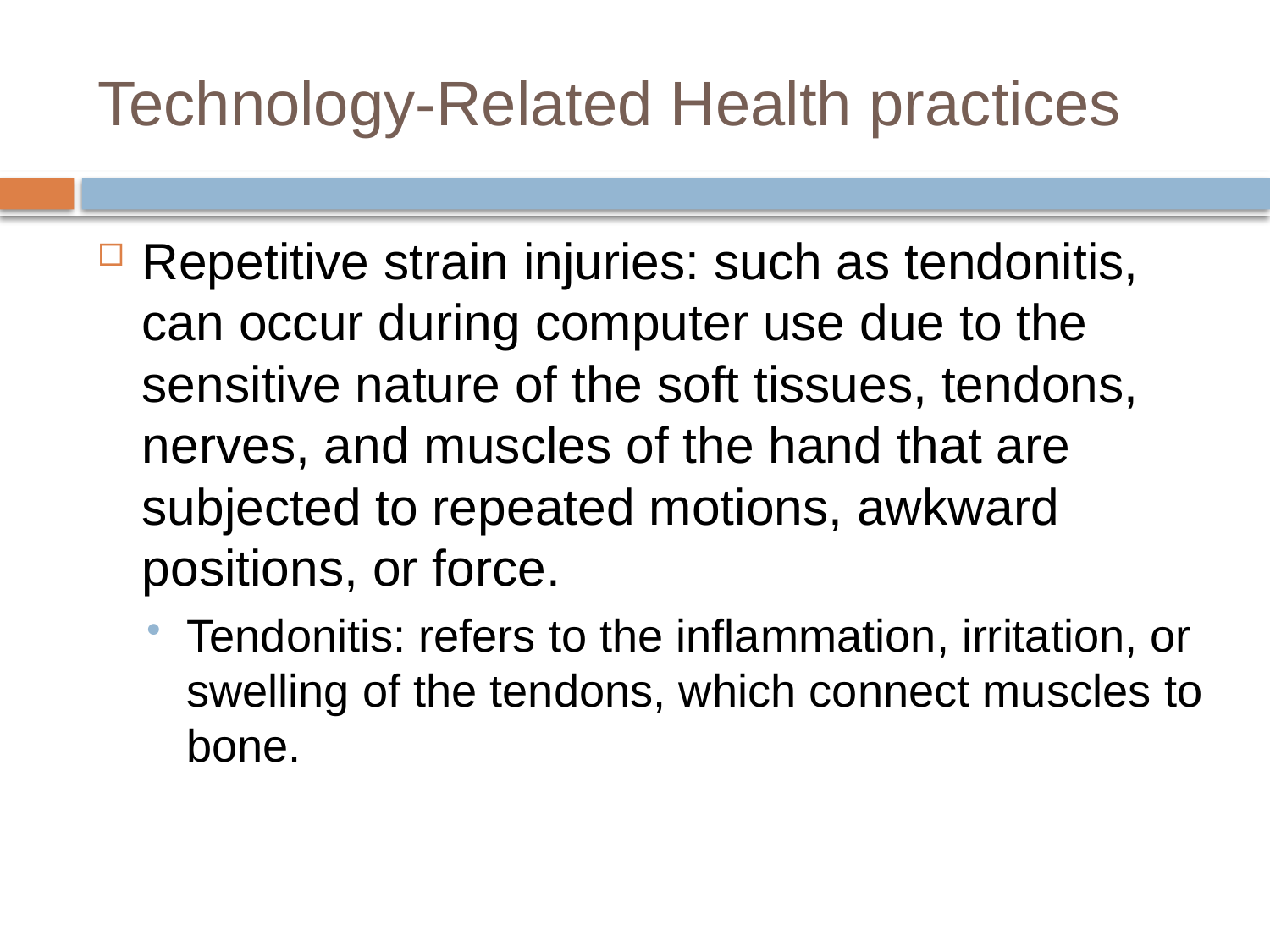

# Technology-Related Health practices
Repetitive strain injuries: such as tendonitis, can occur during computer use due to the sensitive nature of the soft tissues, tendons, nerves, and muscles of the hand that are subjected to repeated motions, awkward positions, or force.
Tendonitis: refers to the inflammation, irritation, or swelling of the tendons, which connect muscles to bone.